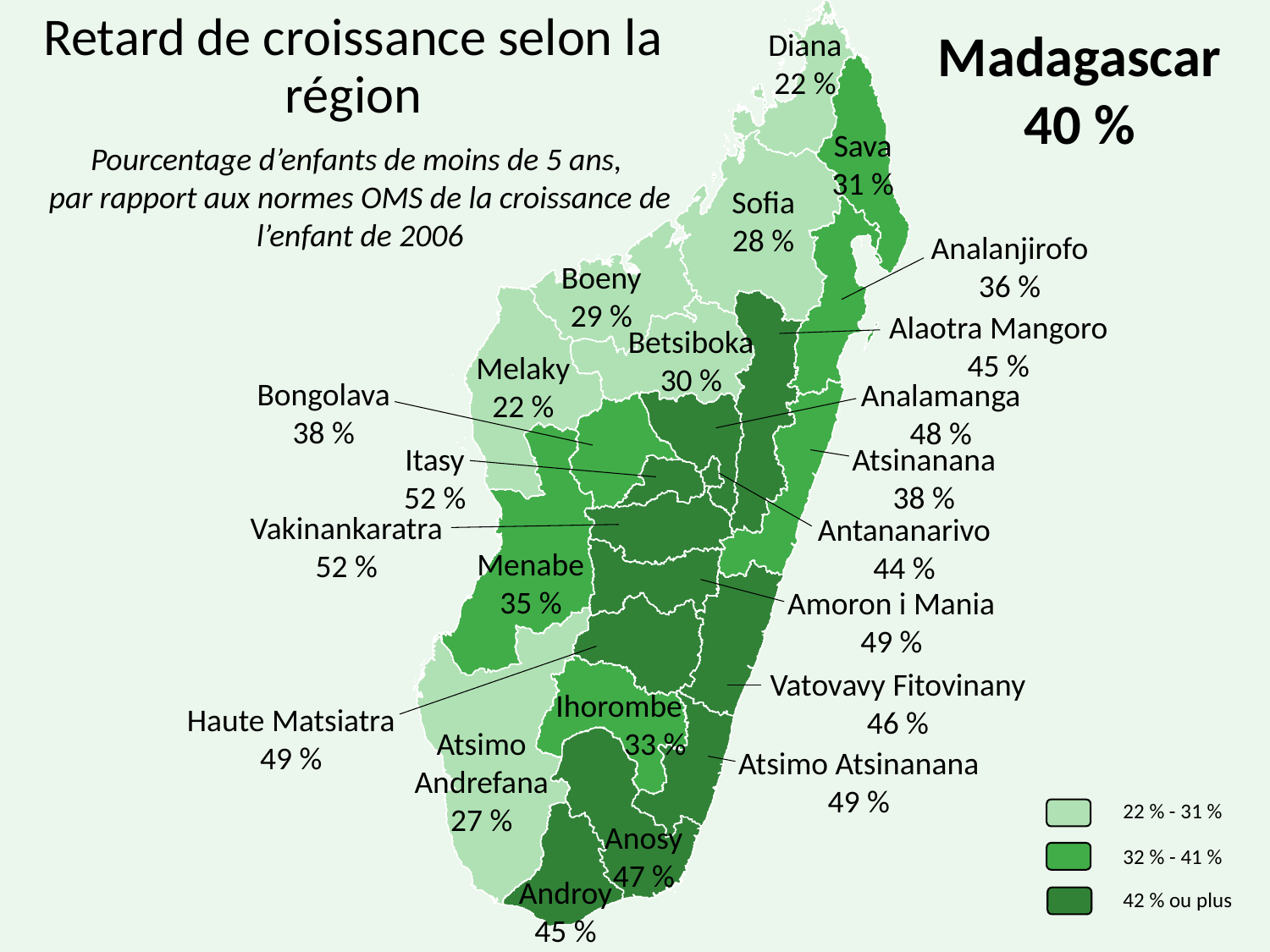

# Retard de croissance selon la région
Madagascar
40 %
Diana
22 %
Sava
31 %
Pourcentage d’enfants de moins de 5 ans,
par rapport aux normes OMS de la croissance de l’enfant de 2006
Sofia
28 %
Analanjirofo
36 %
Boeny
29 %
Alaotra Mangoro
45 %
Betsiboka
30 %
Melaky
22 %
Bongolava
38 %
Analamanga
48 %
Itasy
52 %
Atsinanana
38 %
Vakinankaratra
52 %
Antananarivo
44 %
Menabe
35 %
Amoron i Mania
49 %
Vatovavy Fitovinany
46 %
Ihorombe
          33 %
Haute Matsiatra
49 %
Atsimo Andrefana
27 %
Atsimo Atsinanana
49 %
22 % - 31 %

32 % - 41 %

42 % ou plus

Anosy
47 %
Androy
45 %